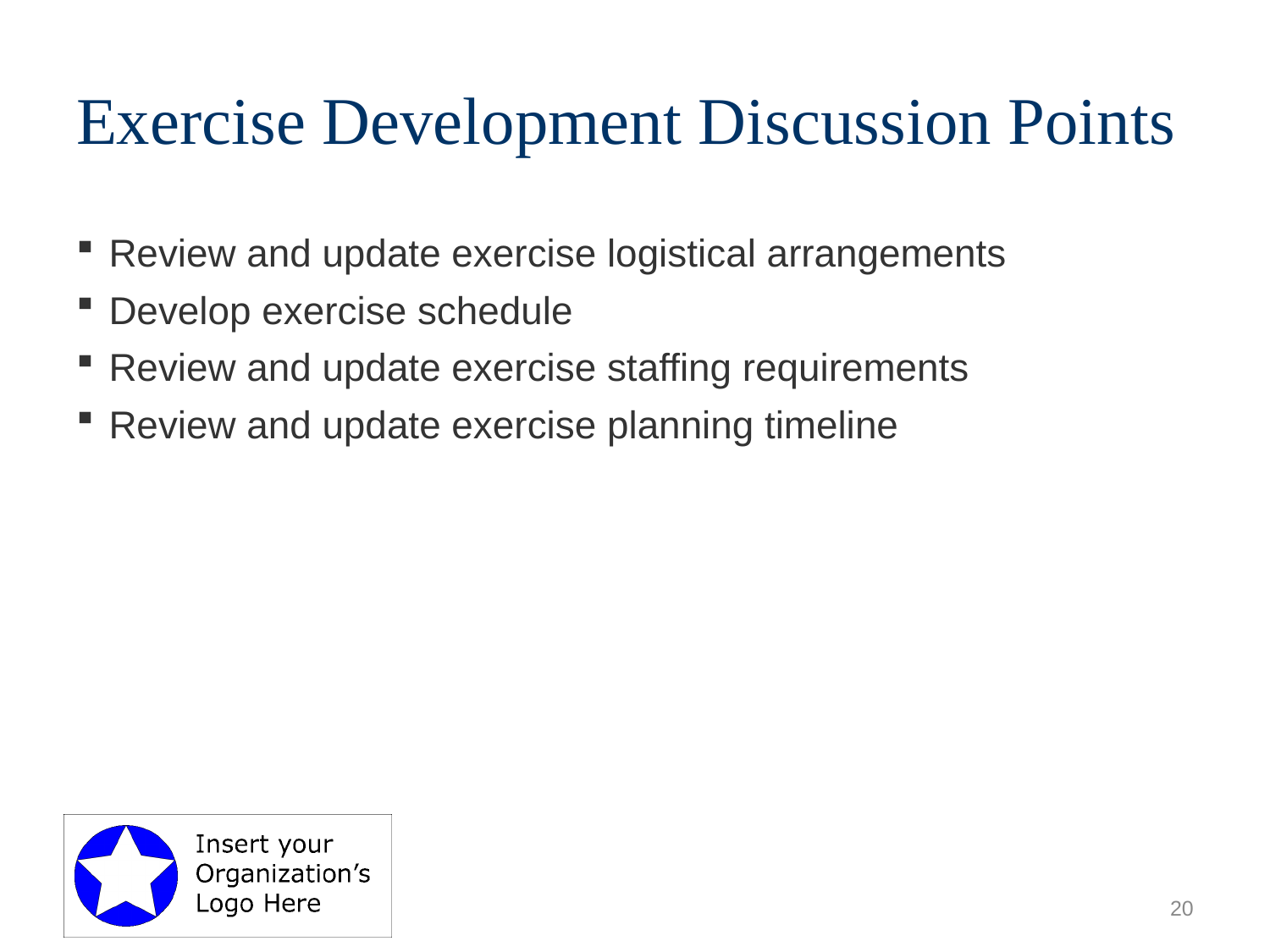

# Exercise Development Discussion Points
Review and update exercise logistical arrangements
Develop exercise schedule
Review and update exercise staffing requirements
Review and update exercise planning timeline
20